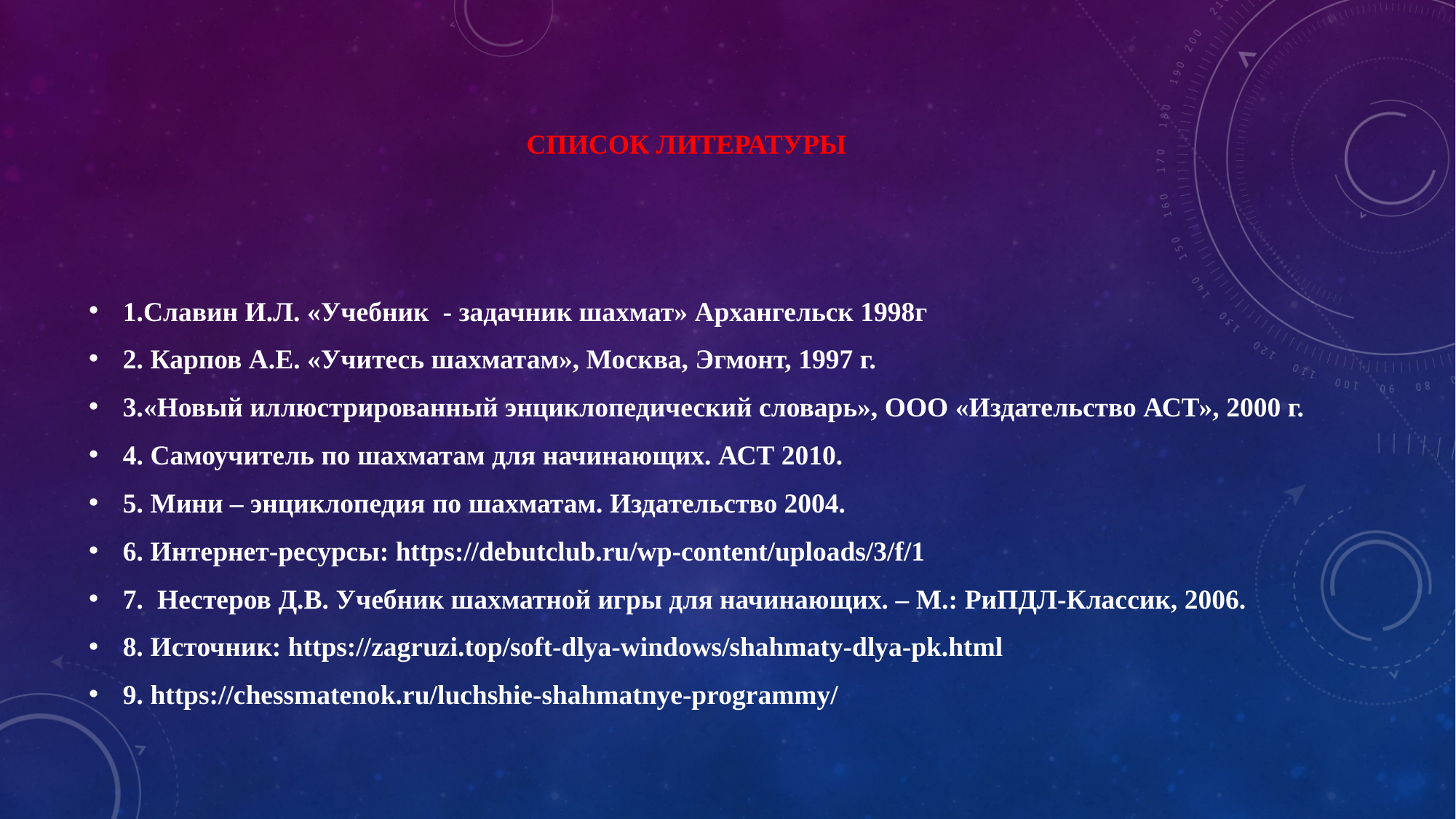

# Список литературы
1.Славин И.Л. «Учебник  - задачник шахмат» Архангельск 1998г
2. Карпов А.Е. «Учитесь шахматам», Москва, Эгмонт, 1997 г.
3.«Новый иллюстрированный энциклопедический словарь», ООО «Издательство АСТ», 2000 г.
4. Самоучитель по шахматам для начинающих. АСТ 2010.
5. Мини – энциклопедия по шахматам. Издательство 2004.
6. Интернет-ресурсы: https://debutclub.ru/wp-content/uploads/3/f/1
7.  Нестеров Д.В. Учебник шахматной игры для начинающих. – М.: РиПДЛ-Классик, 2006.
8. Источник: https://zagruzi.top/soft-dlya-windows/shahmaty-dlya-pk.html
9. https://chessmatenok.ru/luchshie-shahmatnye-programmy/